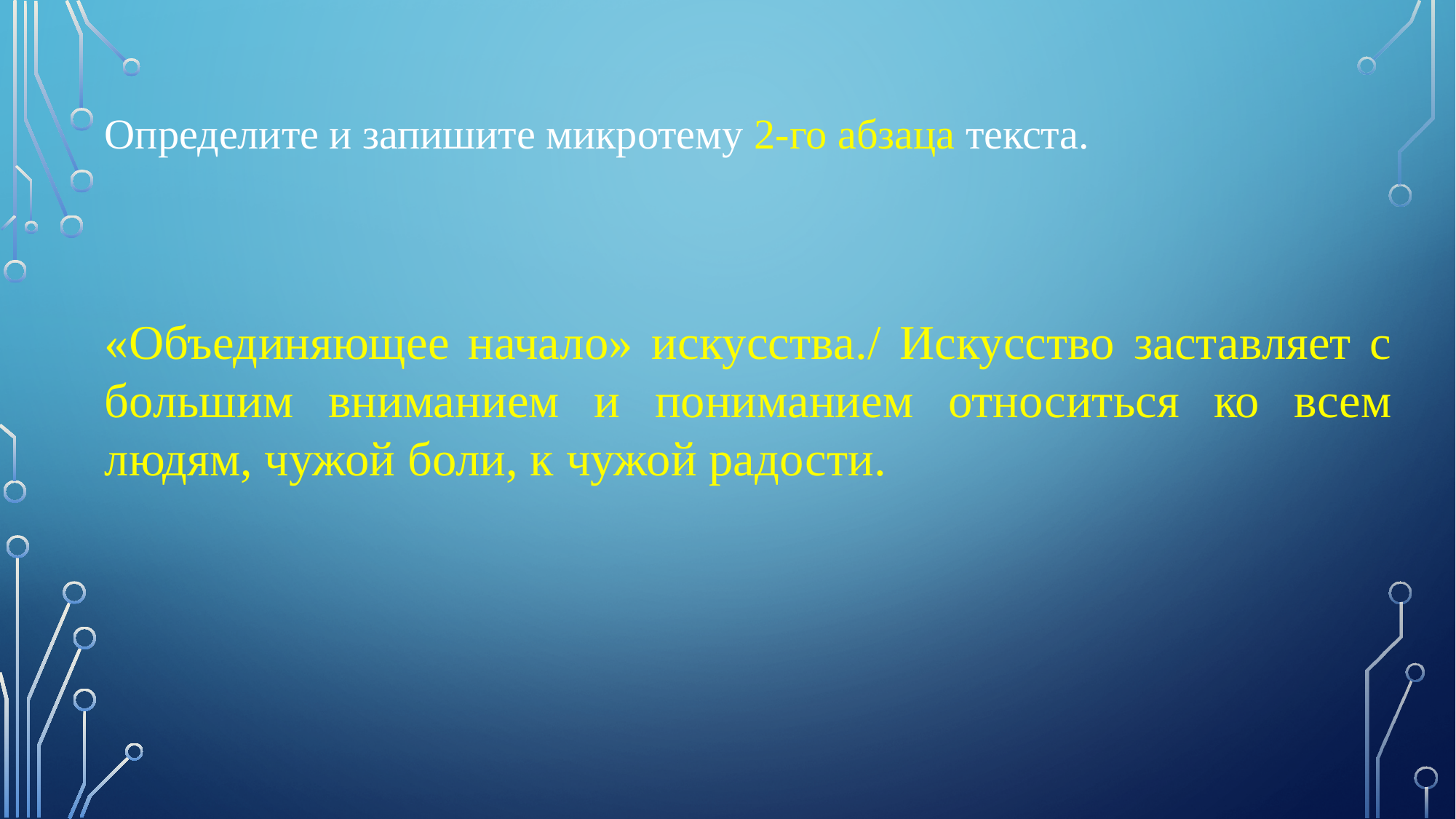

Определите и запишите микротему 2-го абзаца текста.

«Объединяющее начало» искусства./ Искусство заставляет с большим вниманием и пониманием относиться ко всем людям, чужой боли, к чужой радости.